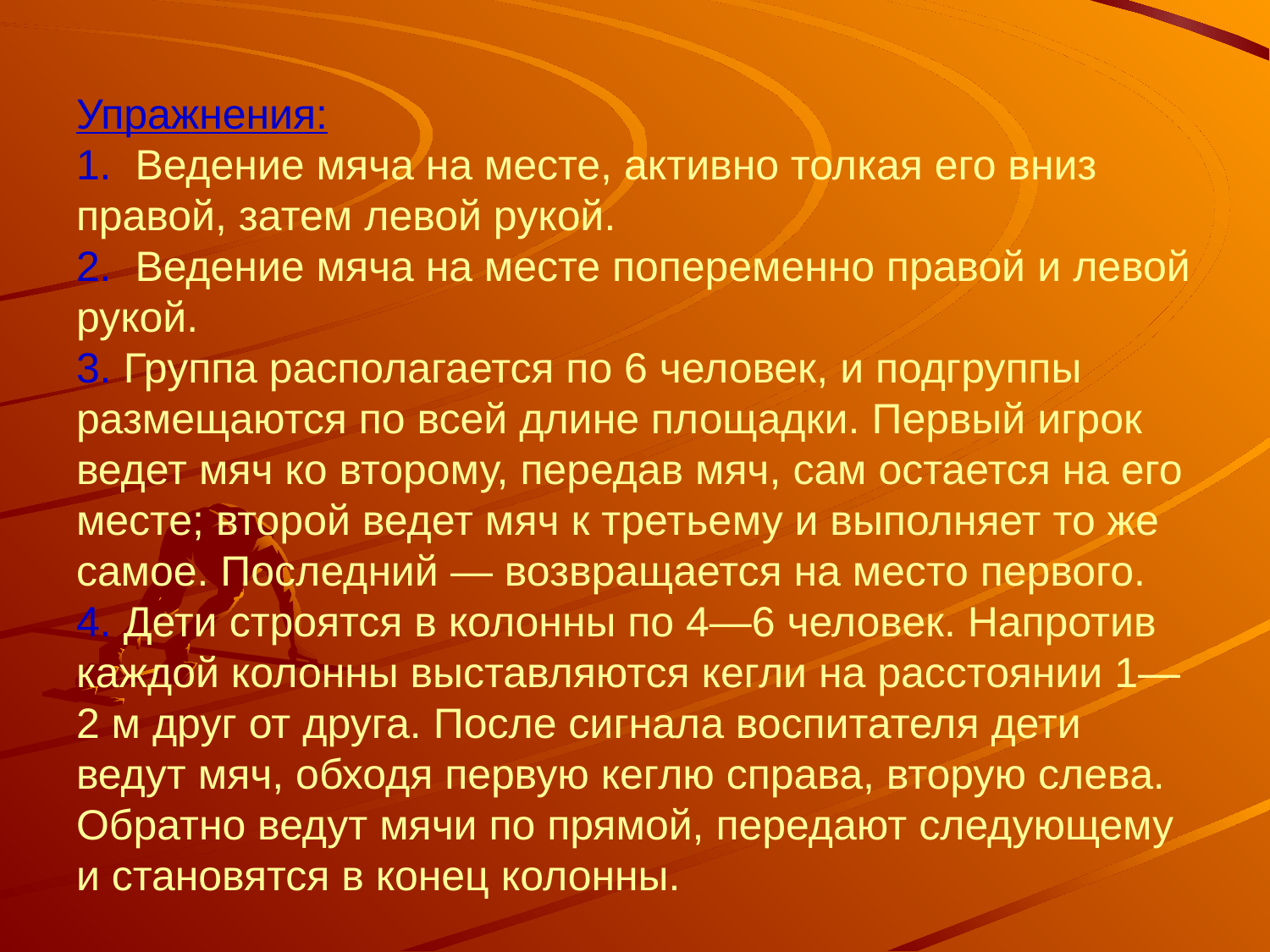

# Упражнения: 1.  Ведение мяча на месте, активно толкая его вниз правой, за­тем левой рукой. 2.  Ведение мяча на месте попеременно правой и левой рукой. 3. Группа располагается по 6 человек, и подгруппы размещают­ся по всей длине площадки. Первый игрок ведет мяч ко второму, передав мяч, сам остается на его месте; второй ведет мяч к третье­му и выполняет то же самое. Последний — возвращается на место первого. 4. Дети строятся в колонны по 4—6 человек. Напротив каждой колонны выставляются кегли на расстоянии 1—2 м друг от друга. После сигнала воспитателя дети ведут мяч, обходя первую кеглю справа, вторую слева. Обратно ведут мячи по прямой, передают следующему и становятся в конец колонны.